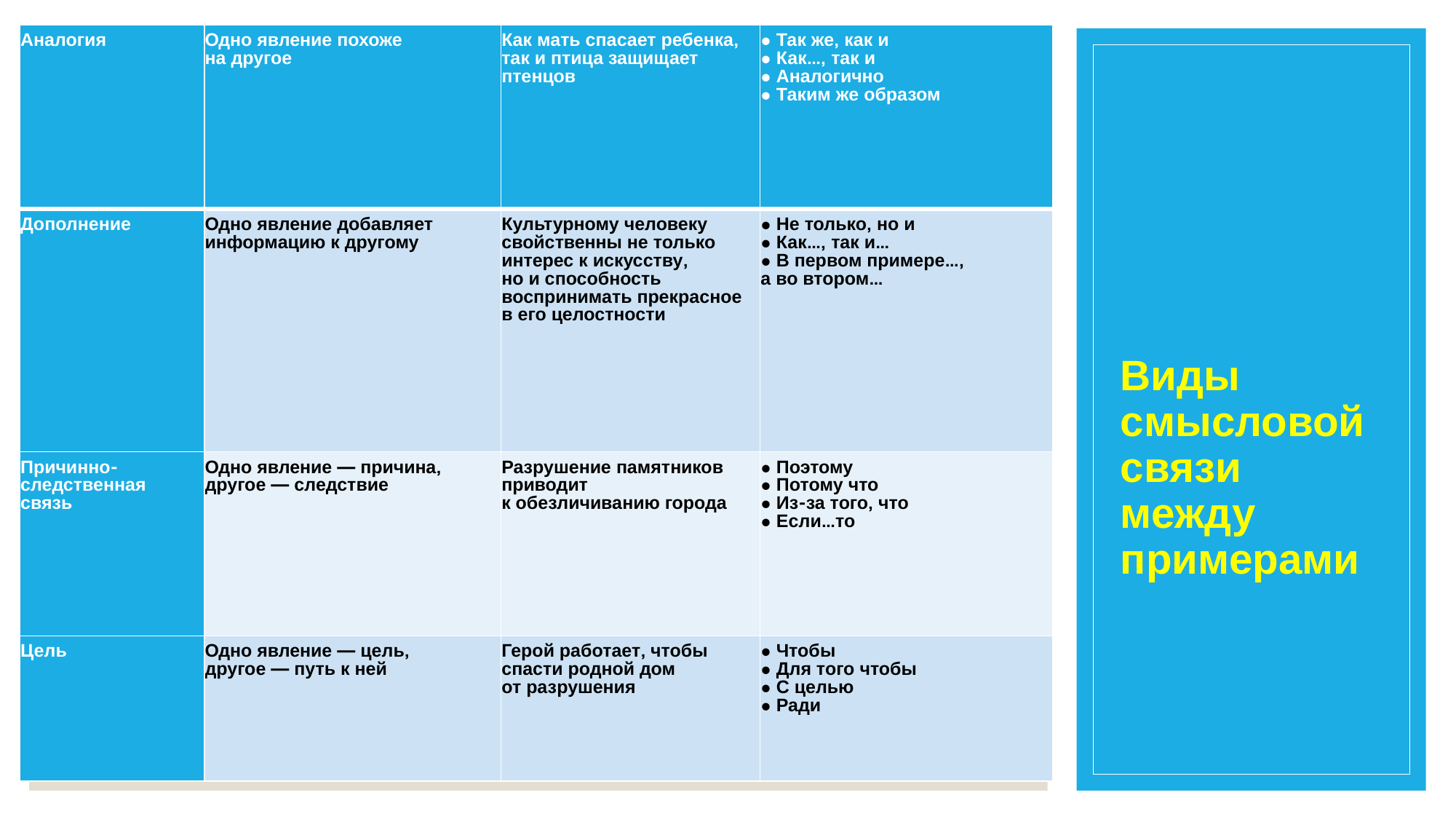

| Аналогия | Одно явление похоже на другое | Как мать спасает ребенка, так и птица защищает птенцов | • Так же, как и • Как…, так и • Аналогично • Таким же образом |
| --- | --- | --- | --- |
| Дополнение | Одно явление добавляет информацию к другому | Культурному человеку свойственны не только интерес к искусству, но и способность воспринимать прекрасное в его целостности | • Не только, но и • Как…, так и… • В первом примере…, а во втором… |
| Причинно-следственная связь | Одно явление — причина, другое — следствие | Разрушение памятников приводит к обезличиванию города | • Поэтому • Потому что • Из-за того, что • Если…то |
| Цель | Одно явление — цель, другое — путь к ней | Герой работает, чтобы спасти родной дом от разрушения | • Чтобы • Для того чтобы • С целью • Ради |
# Виды смысловой связи между примерами